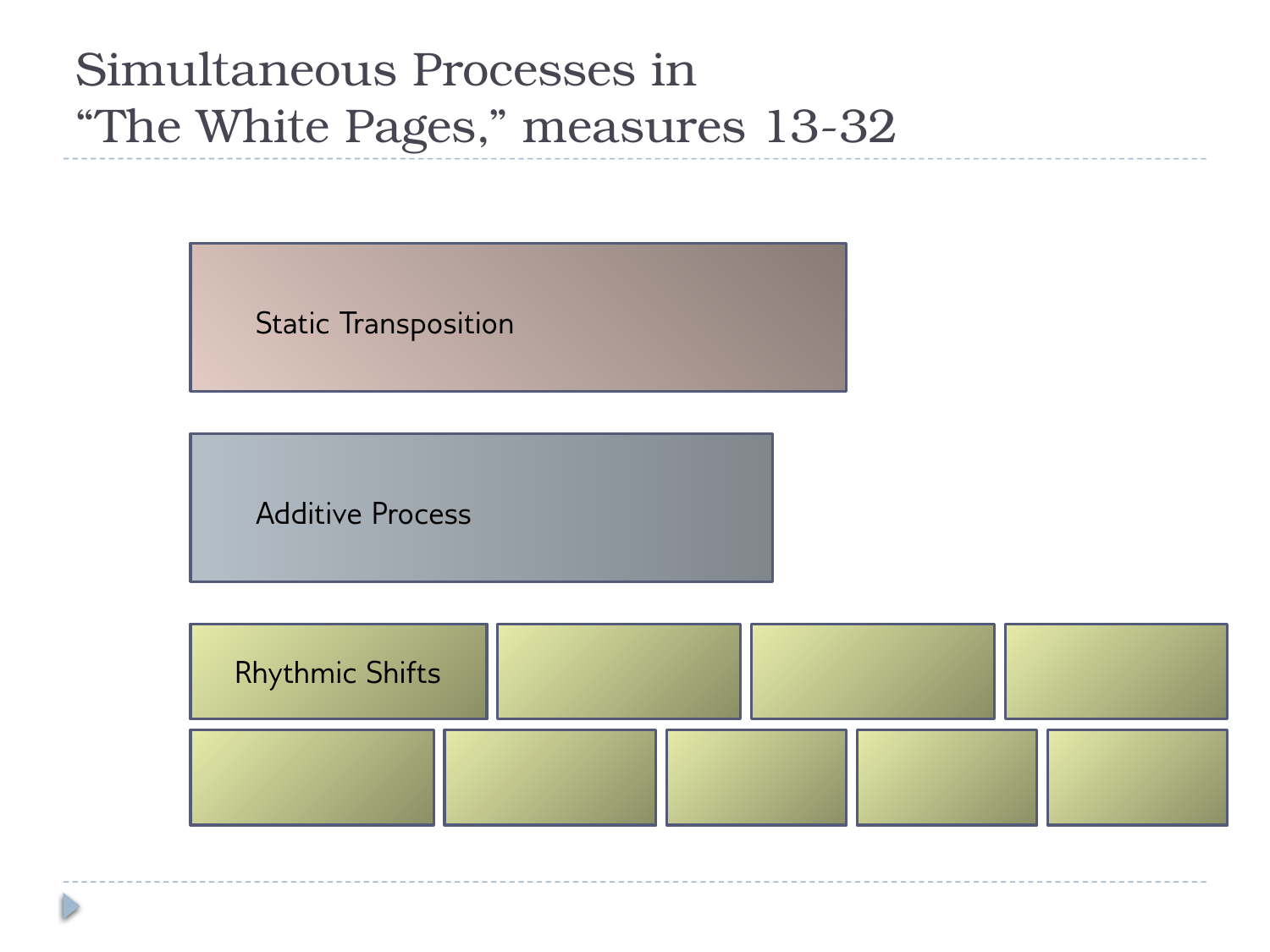

# Simultaneous Processes in “The White Pages,” measures 13-32

Static Transposition

Additive Process

Rhythmic Shifts